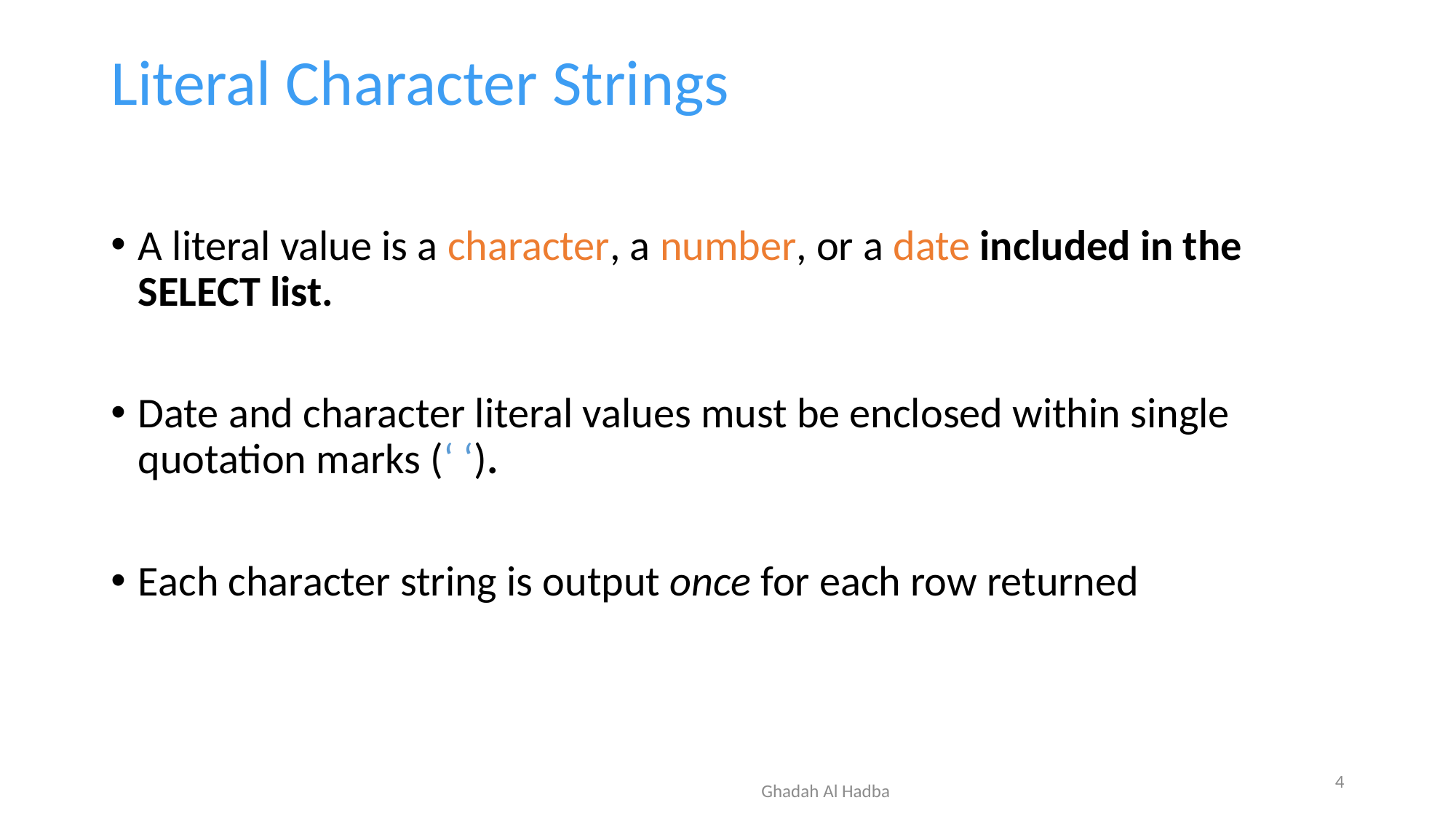

# Literal Character Strings
A literal value is a character, a number, or a date included in the SELECT list.

Date and character literal values must be enclosed within single quotation marks (‘ ‘).

Each character string is output once for each row returned
4
Ghadah Al Hadba